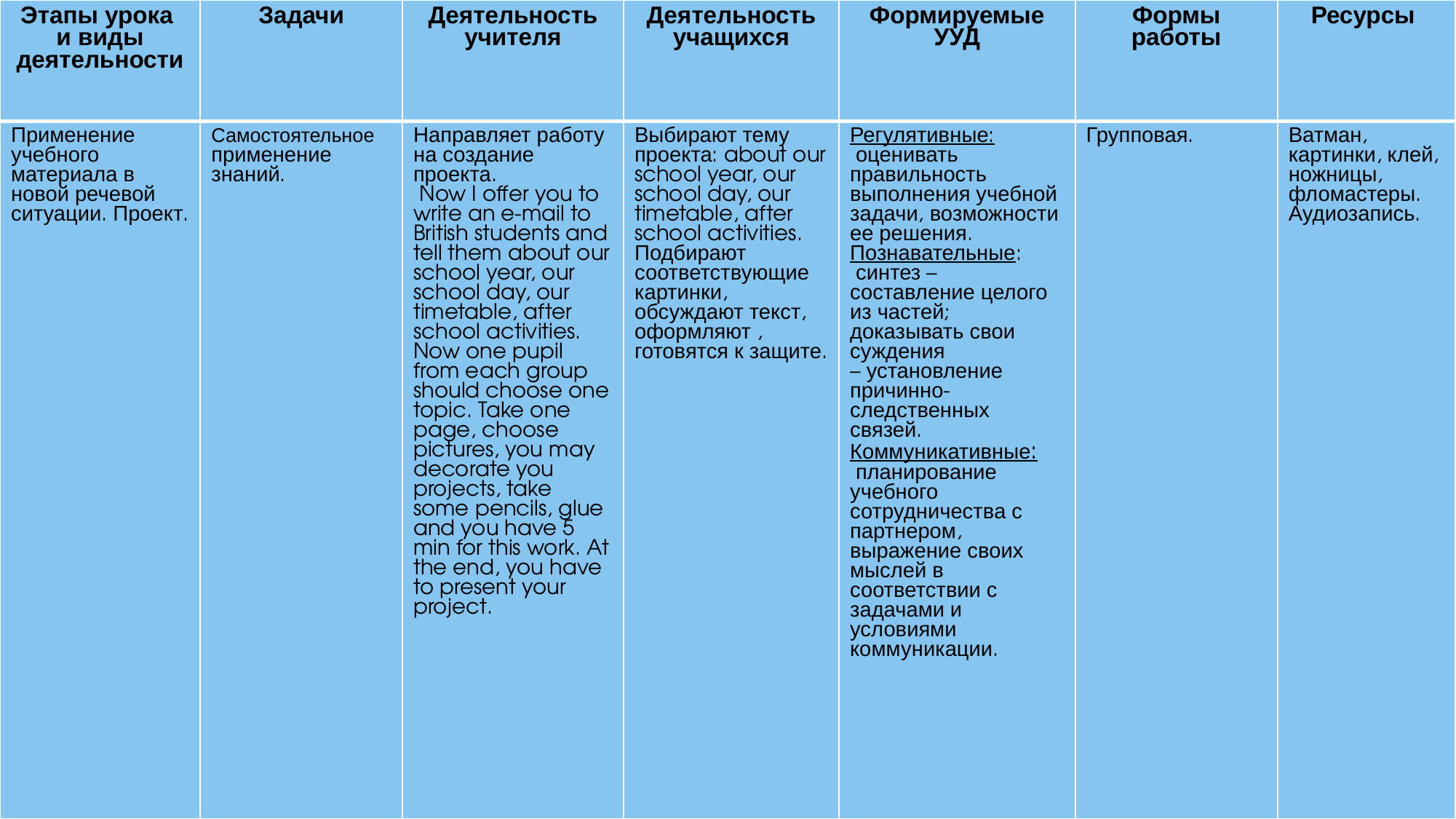

| Этапы урока и виды деятельности | Задачи | Деятельность учителя | Деятельность учащихся | Формируемые УУД | Формы работы | Ресурсы |
| --- | --- | --- | --- | --- | --- | --- |
| Применение учебного материала в новой речевой ситуации. Проект. | Самостоятельное применение знаний. | Направляет работу на создание проекта. Now I offer you to write an e-mail to British students and tell them about our school year, our school day, our timetable, after school activities. Now one pupil from each group should choose one topic. Take one page, choose pictures, you may decorate you projects, take some pencils, glue and you have 5 min for this work. At the end, you have to present your project. | Выбирают тему проекта: about our school year, our school day, our timetable, after school activities. Подбирают соответствующие картинки, обсуждают текст, оформляют , готовятся к защите. | Регулятивные: оценивать правильность выполнения учебной задачи, возможности ее решения. Познавательные: синтез – составление целого из частей; доказывать свои суждения – установление причинно-следственных связей. Коммуникативные: планирование учебного сотрудничества с партнером, выражение своих мыслей в соответствии с задачами и условиями коммуникации. | Групповая. | Ватман, картинки, клей, ножницы, фломастеры. Аудиозапись. |